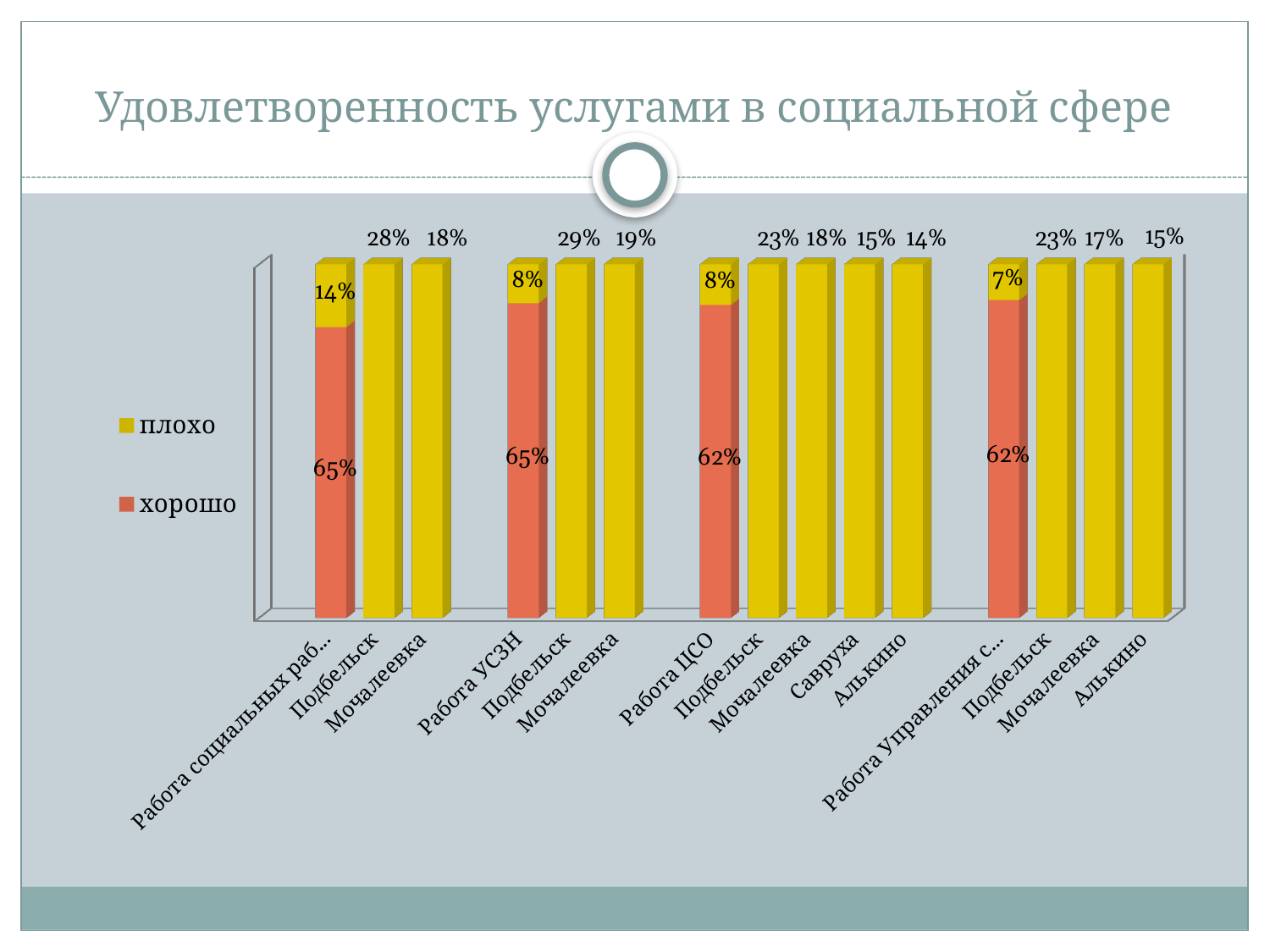

# Удовлетворенность услугами в социальной сфере

[unsupported chart]